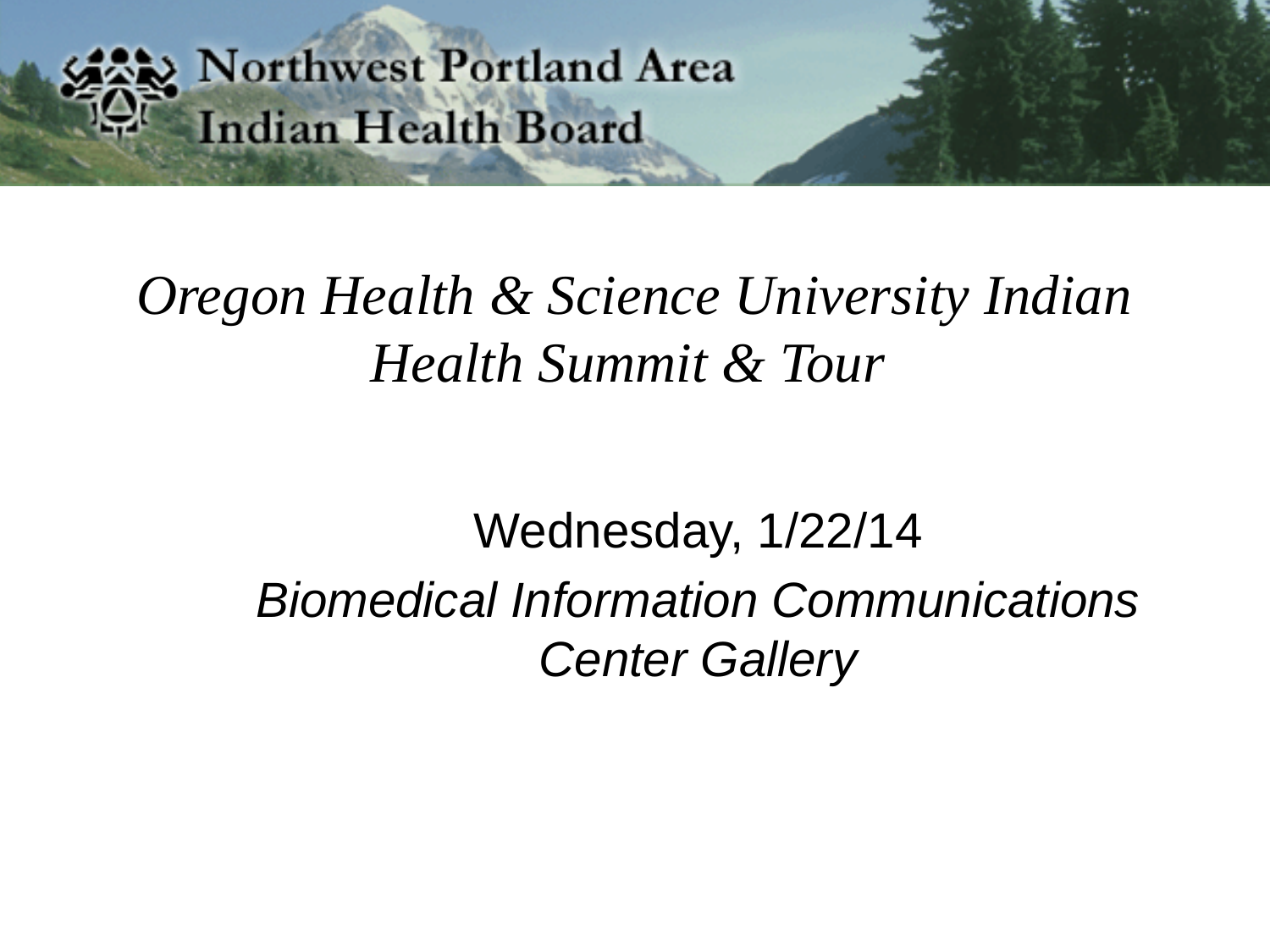

# Oregon Health & Science University Indian Health Summit & Tour

Wednesday, 1/22/14
Biomedical Information Communications Center Gallery